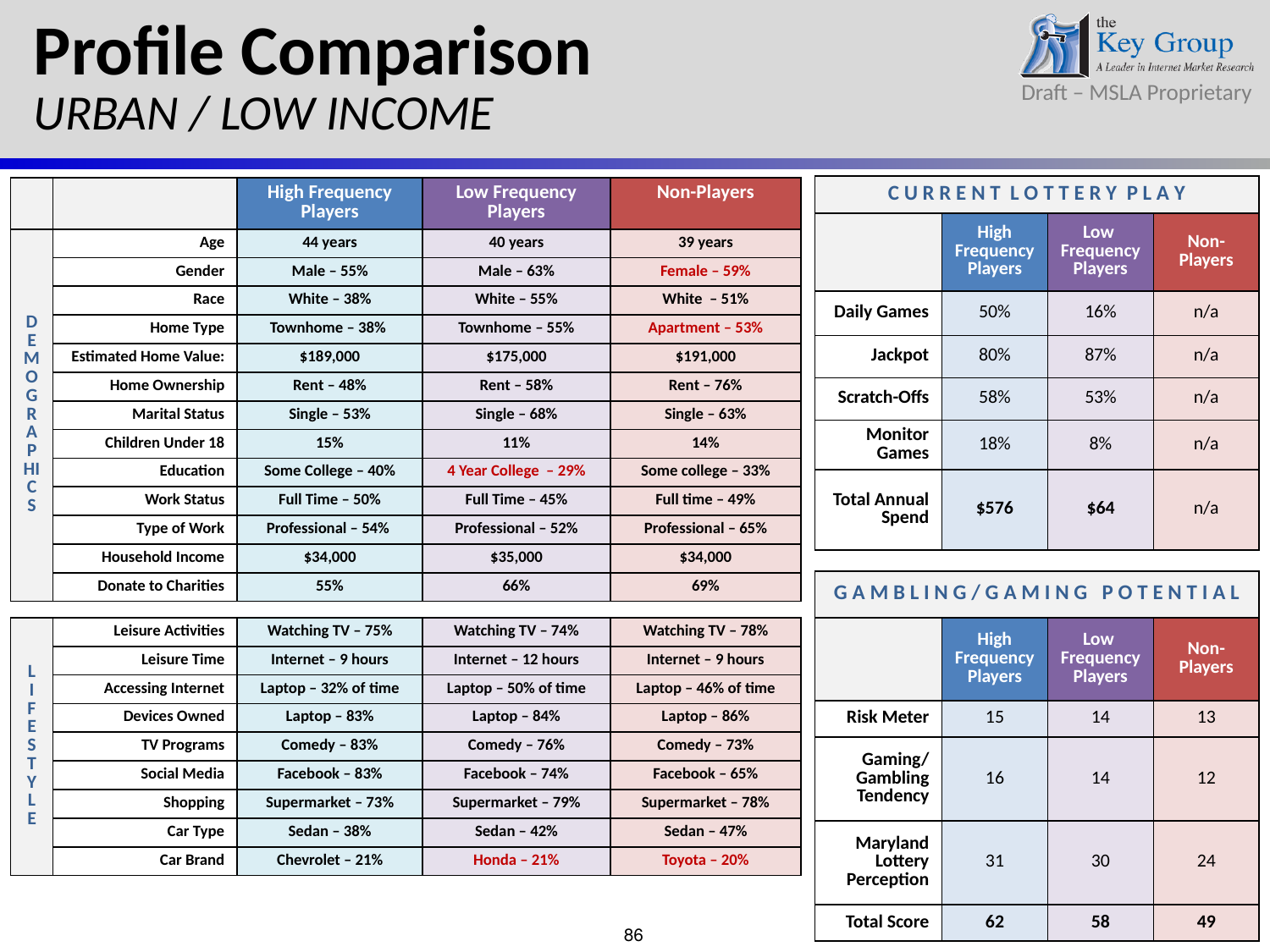

Profile Comparison
URBAN / LOW INCOME
| C U R R E N T L O T T E R Y P L A Y |  |  |  |
| --- | --- | --- | --- |
|  | High Frequency Players | Low Frequency Players | Non-Players |
| Daily Games | 50% | 16% | n/a |
| Jackpot | 80% | 87% | n/a |
| Scratch-Offs | 58% | 53% | n/a |
| Monitor Games | 18% | 8% | n/a |
| Total Annual Spend | $576 | $64 | n/a |
|  |  | High Frequency Players | Low Frequency Players | Non-Players |
| --- | --- | --- | --- | --- |
| DEMOGRAPHICS | Age | 44 years | 40 years | 39 years |
|  | Gender | Male – 55% | Male – 63% | Female – 59% |
|  | Race | White – 38% | White – 55% | White – 51% |
|  | Home Type | Townhome – 38% | Townhome – 55% | Apartment – 53% |
|  | Estimated Home Value: | $189,000 | $175,000 | $191,000 |
|  | Home Ownership | Rent – 48% | Rent – 58% | Rent – 76% |
|  | Marital Status | Single – 53% | Single – 68% | Single – 63% |
|  | Children Under 18 | 15% | 11% | 14% |
|  | Education | Some College – 40% | 4 Year College – 29% | Some college – 33% |
|  | Work Status | Full Time – 50% | Full Time – 45% | Full time – 49% |
|  | Type of Work | Professional – 54% | Professional – 52% | Professional – 65% |
|  | Household Income | $34,000 | $35,000 | $34,000 |
|  | Donate to Charities | 55% | 66% | 69% |
|  |  |  |  |  |
| L I F E S TY L E | Leisure Activities | Watching TV – 75% | Watching TV – 74% | Watching TV – 78% |
|  | Leisure Time | Internet – 9 hours | Internet – 12 hours | Internet – 9 hours |
|  | Accessing Internet | Laptop – 32% of time | Laptop – 50% of time | Laptop – 46% of time |
|  | Devices Owned | Laptop – 83% | Laptop – 84% | Laptop – 86% |
|  | TV Programs | Comedy – 83% | Comedy – 76% | Comedy – 73% |
|  | Social Media | Facebook – 83% | Facebook – 74% | Facebook – 65% |
|  | Shopping | Supermarket – 73% | Supermarket – 79% | Supermarket – 78% |
|  | Car Type | Sedan – 38% | Sedan – 42% | Sedan – 47% |
|  | Car Brand | Chevrolet – 21% | Honda – 21% | Toyota – 20% |
| G A M B L I N G / G A M I N G P O T E N T I A L |  |  |  |
| --- | --- | --- | --- |
|  | High Frequency Players | Low Frequency Players | Non-Players |
| Risk Meter | 15 | 14 | 13 |
| Gaming/ Gambling Tendency | 16 | 14 | 12 |
| Maryland Lottery Perception | 31 | 30 | 24 |
| Total Score | 62 | 58 | 49 |